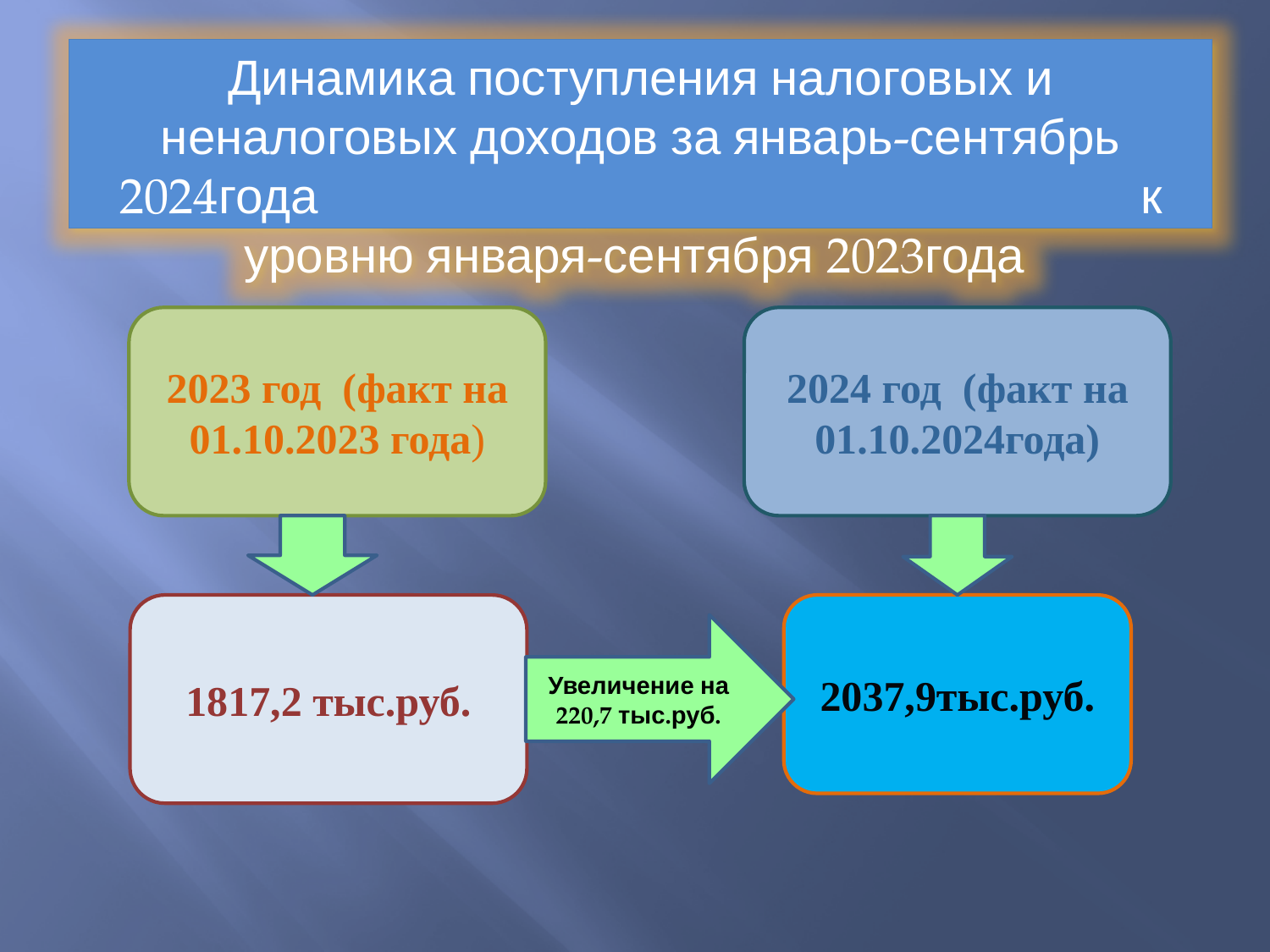

Динамика поступления налоговых и неналоговых доходов за январь-сентябрь 2024года                                                                   к уровню января-сентября 2023года
2023 год  (факт на 01.10.2023 года)
2024 год  (факт на 01.10.2024года)

2037,9тыс.руб.
1817,2 тыс.руб.
Увеличение на 220,7 тыс.руб.